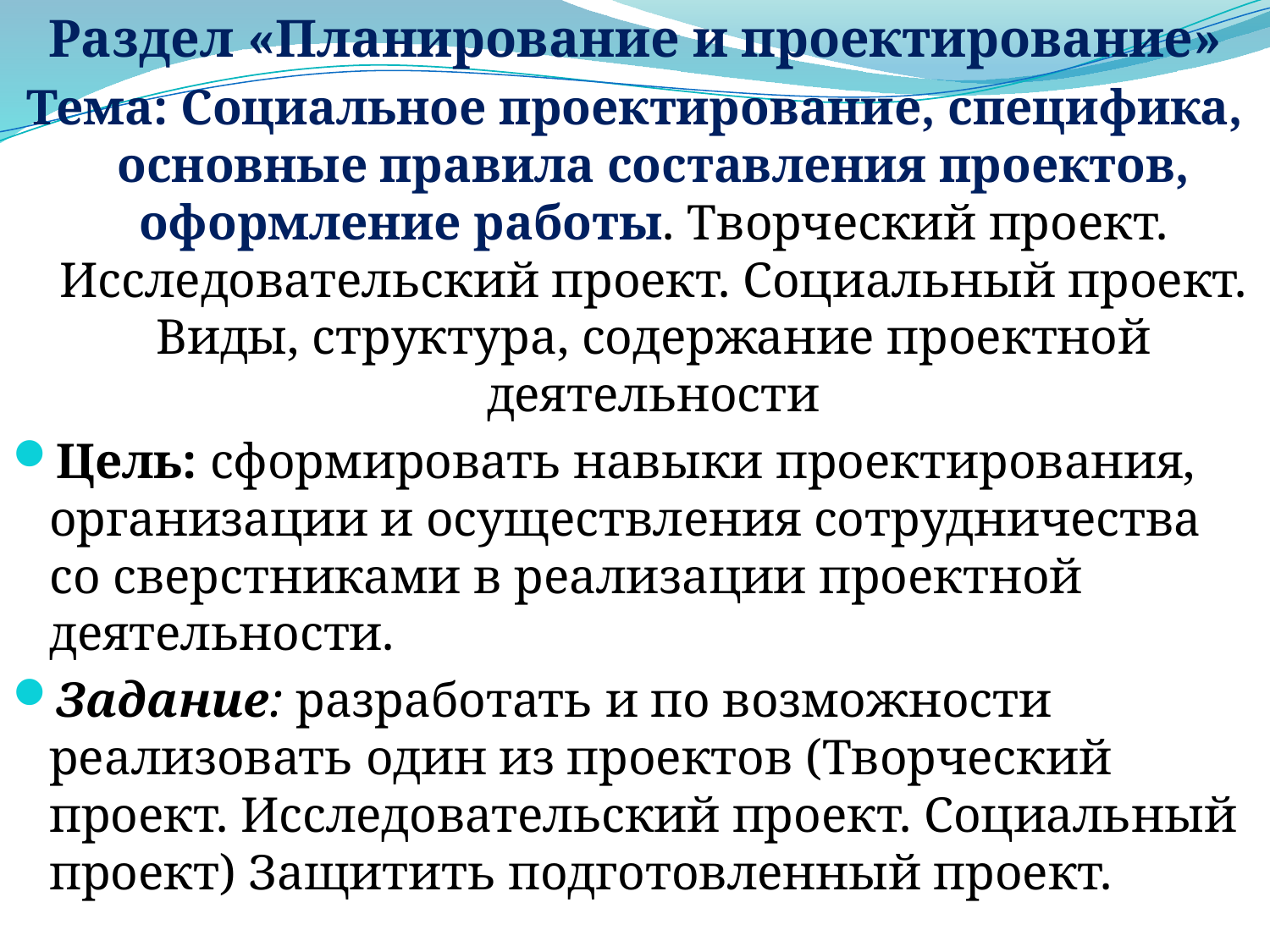

Раздел «Планирование и проектирование»
Тема: Социальное проектирование, специфика, основные правила составления проектов, оформление работы. Творческий проект. Исследовательский проект. Социальный проект. Виды, структура, содержание проектной деятельности
Цель: сформировать навыки проектирования, организации и осуществления сотрудничества со сверстниками в реализации проектной деятельности.
Задание: разработать и по возможности реализовать один из проектов (Творческий проект. Исследовательский проект. Социальный проект) Защитить подготовленный проект.